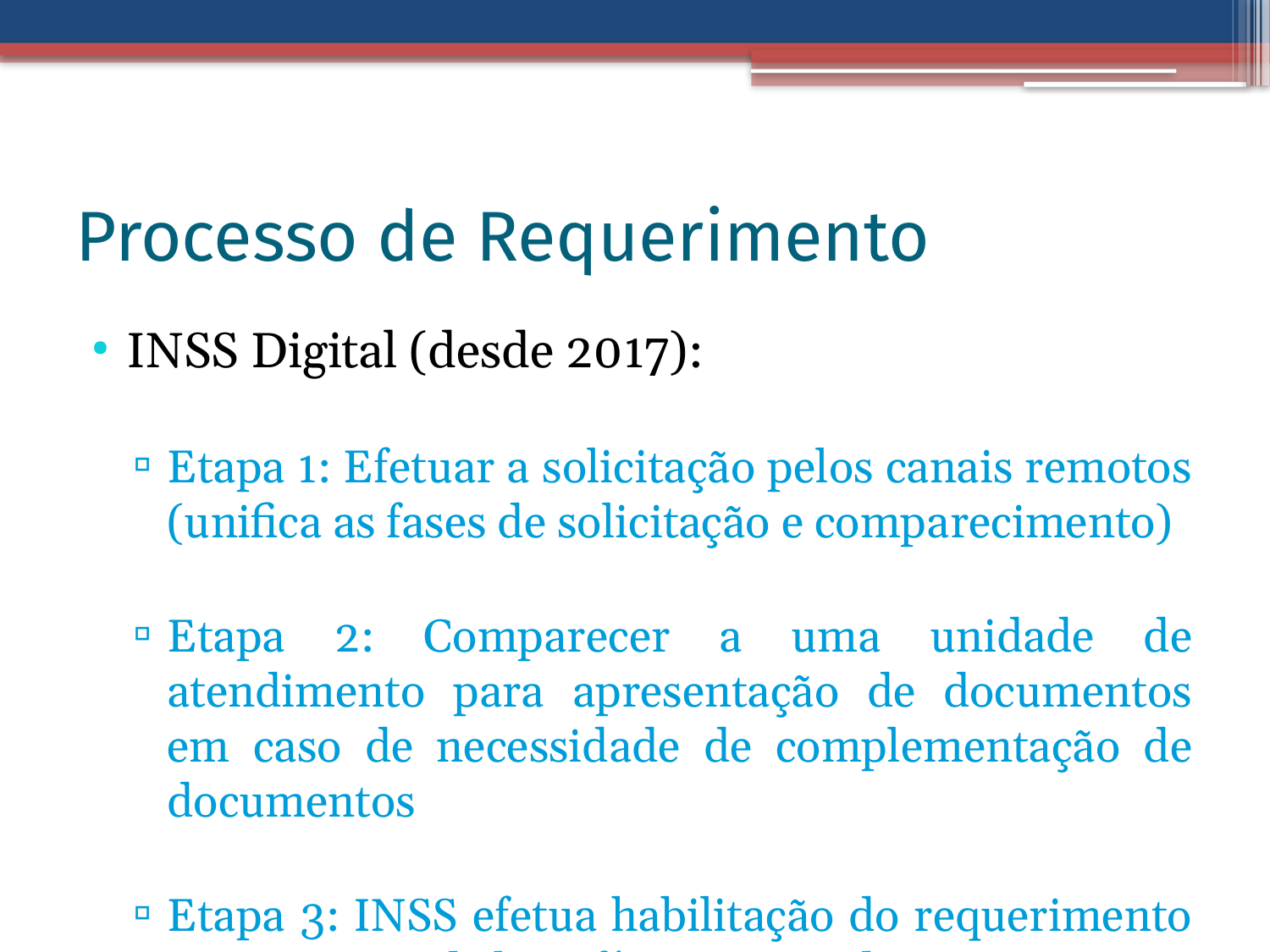

Processo de Requerimento
INSS Digital (desde 2017):

Etapa 1: Efetuar a solicitação pelos canais remotos (unifica as fases de solicitação e comparecimento)

Etapa 2: Comparecer a uma unidade de atendimento para apresentação de documentos em caso de necessidade de complementação de documentos

Etapa 3: INSS efetua habilitação do requerimento nos sistemas de benefício e emite decisão.